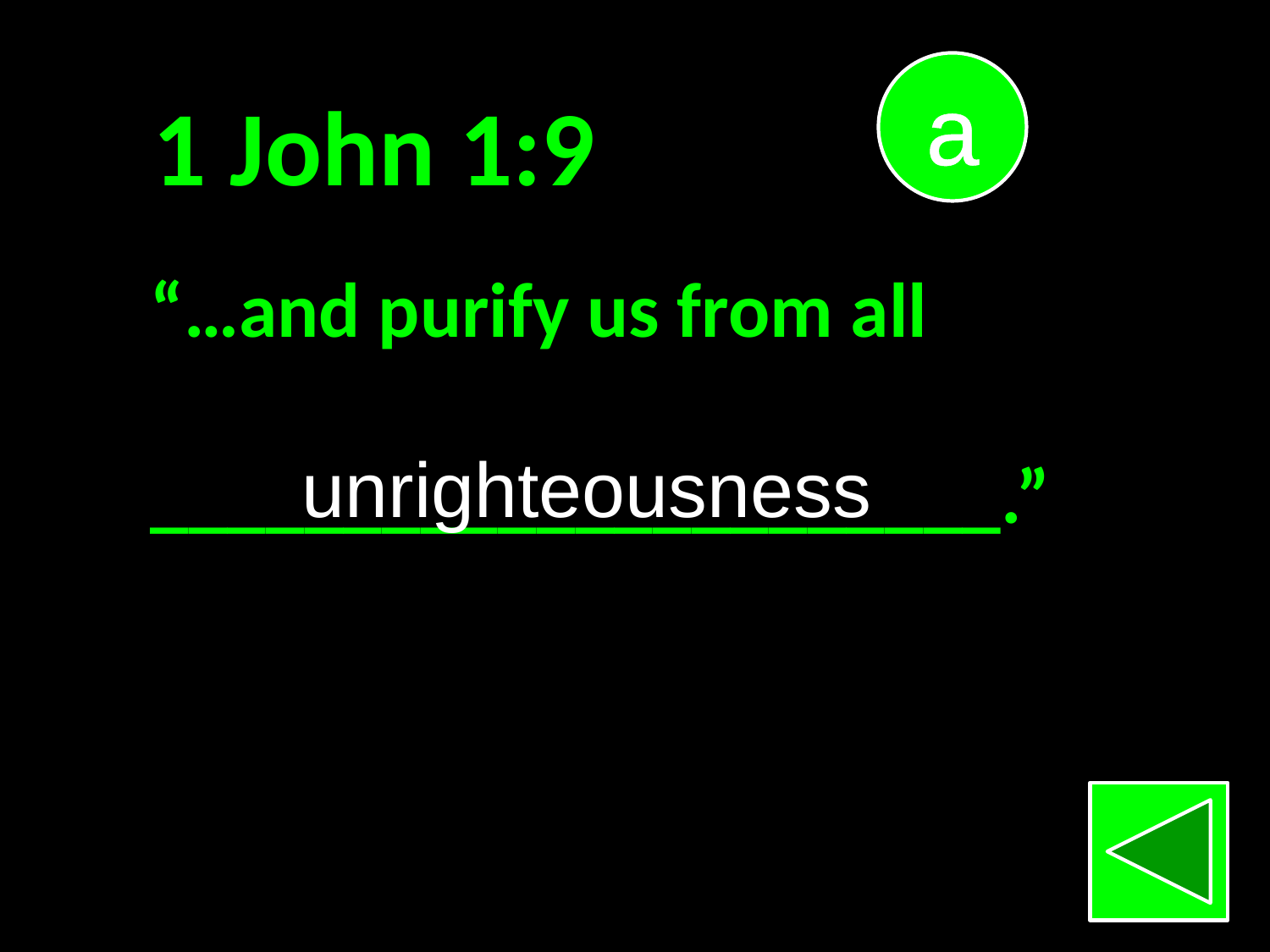

a
1 John 1:9
“…and purify us from all

______________________.”
unrighteousness